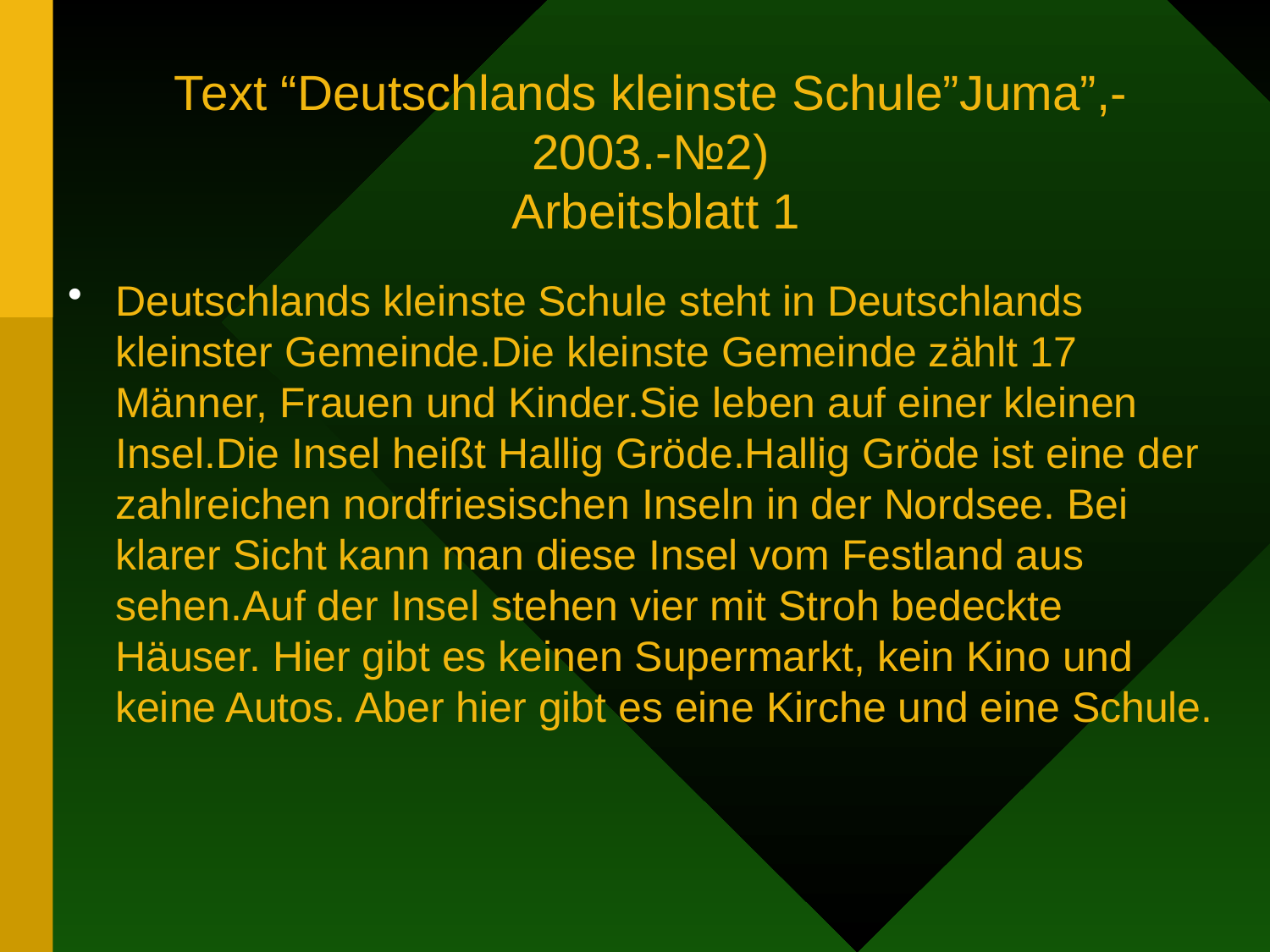

# Теxt “Deutschlands kleinste Schule”Juma”,- 2003.-№2) Arbeitsblatt 1
Deutschlands kleinste Schule steht in Deutschlands kleinster Gemeinde.Die kleinste Gemeinde zählt 17 Männer, Frauen und Kinder.Sie leben auf einer kleinen Insel.Die Insel heißt Hallig Gröde.Hallig Gröde ist eine der zahlreichen nordfriesischen Inseln in der Nordsee. Bei klarer Sicht kann man diese Insel vom Festland aus sehen.Auf der Insel stehen vier mit Stroh bedeckte Häuser. Hier gibt es keinen Supermarkt, kein Kino und keine Autos. Aber hier gibt es eine Kirche und eine Schule.